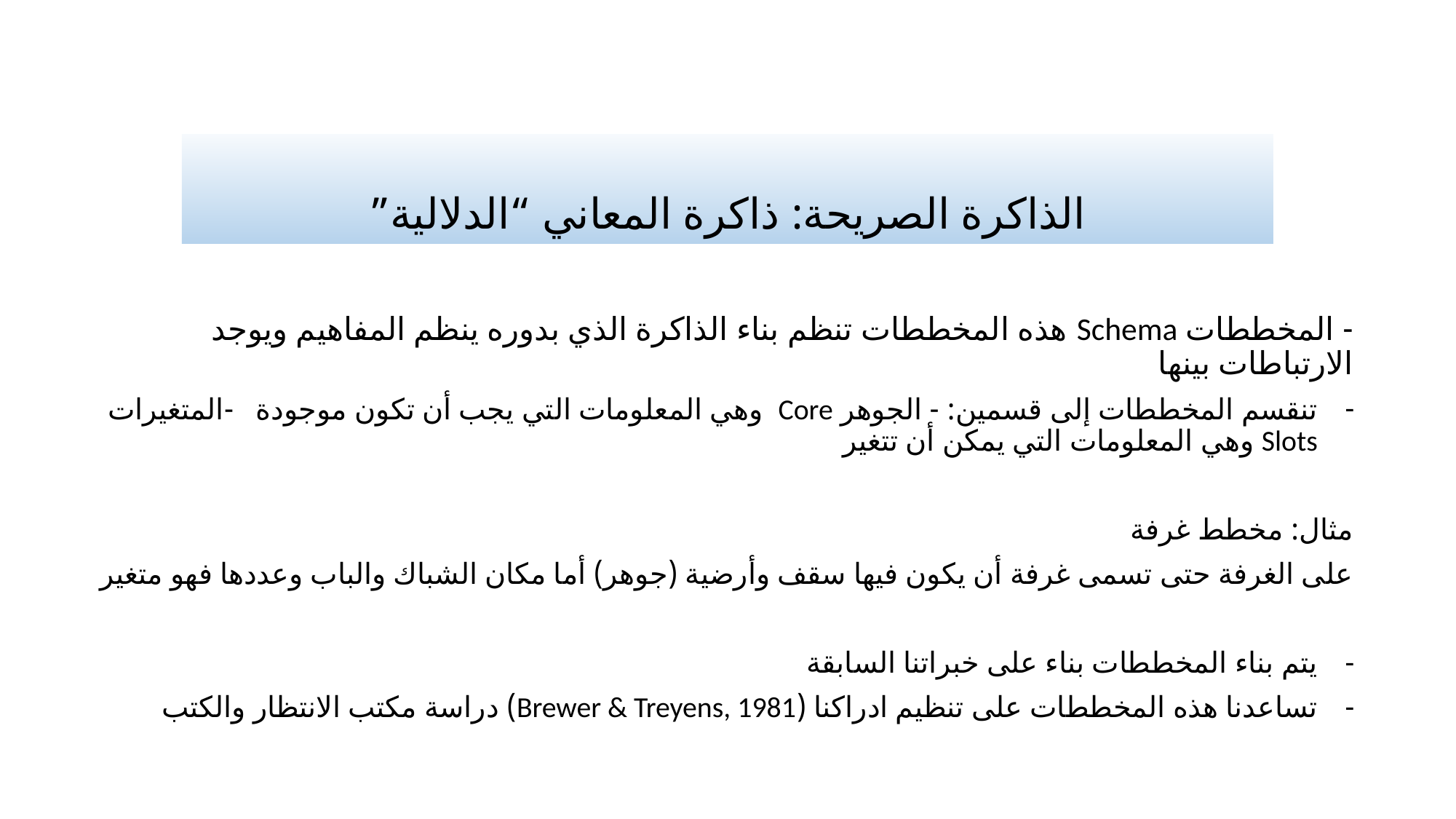

# الذاكرة الصريحة: ذاكرة المعاني “الدلالية”
- المخططات Schema هذه المخططات تنظم بناء الذاكرة الذي بدوره ينظم المفاهيم ويوجد الارتباطات بينها
تنقسم المخططات إلى قسمين: - الجوهر Core  وهي المعلومات التي يجب أن تكون موجودة   -المتغيرات Slots وهي المعلومات التي يمكن أن تتغير

مثال: مخطط غرفة
على الغرفة حتى تسمى غرفة أن يكون فيها سقف وأرضية (جوهر) أما مكان الشباك والباب وعددها فهو متغير

يتم بناء المخططات بناء على خبراتنا السابقة
تساعدنا هذه المخططات على تنظيم ادراكنا (Brewer & Treyens, 1981) دراسة مكتب الانتظار والكتب